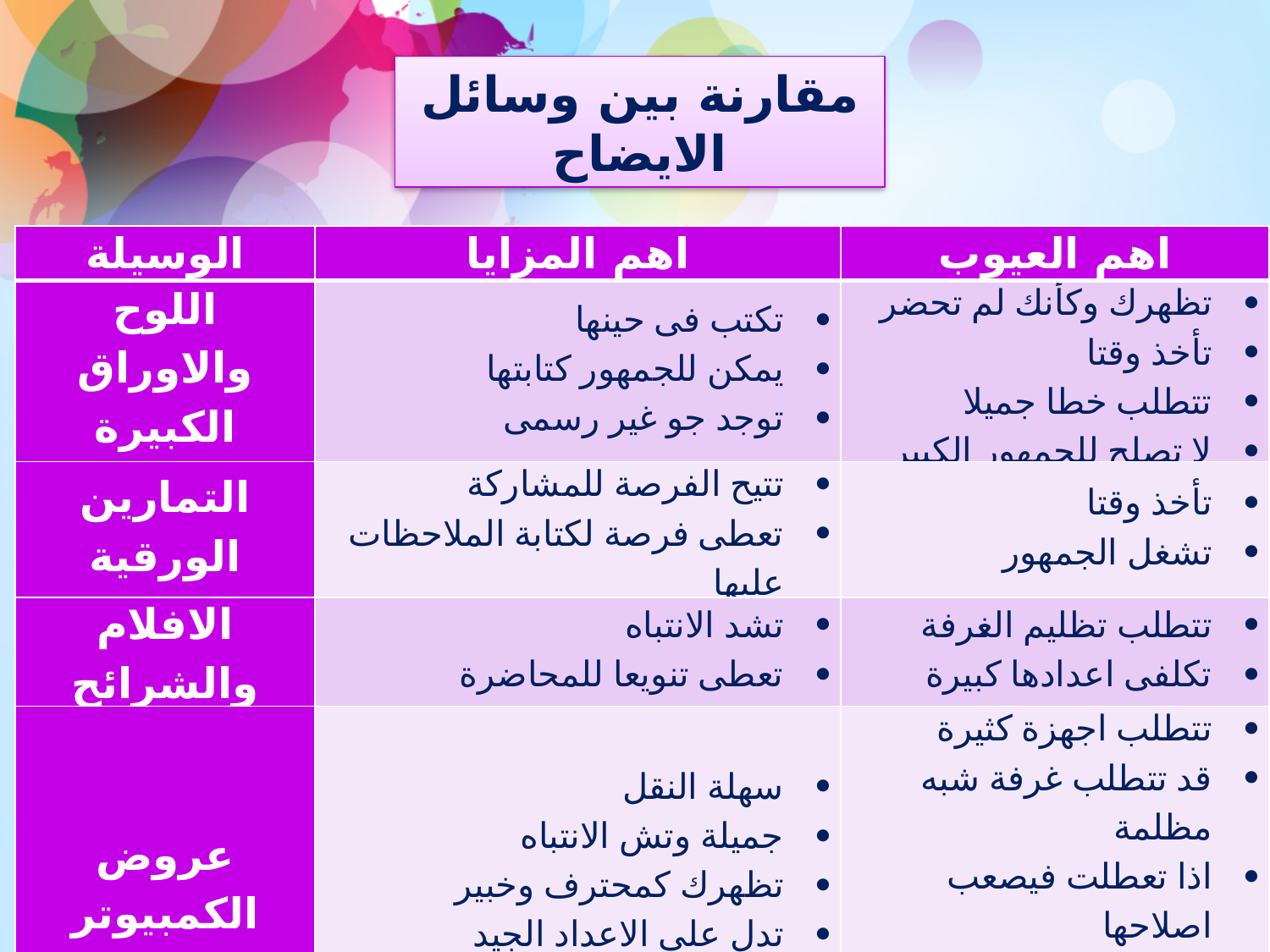

مقارنة بين وسائل الايضاح
| الوسيلة | اهم المزايا | اهم العيوب |
| --- | --- | --- |
| اللوح والاوراق الكبيرة | تكتب فى حينها يمكن للجمهور كتابتها توجد جو غير رسمى | تظهرك وكأنك لم تحضر تأخذ وقتا تتطلب خطا جميلا لا تصلح للجمهور الكبير |
| التمارين الورقية | تتيح الفرصة للمشاركة تعطى فرصة لكتابة الملاحظات عليها | تأخذ وقتا تشغل الجمهور |
| الافلام والشرائح | تشد الانتباه تعطى تنويعا للمحاضرة | تتطلب تظليم الغرفة تكلفى اعدادها كبيرة |
| عروض الكمبيوتر | سهلة النقل جميلة وتش الانتباه تظهرك كمحترف وخبير تدل على الاعداد الجيد اكثر الوسائل ابهارا للجمهور | تتطلب اجهزة كثيرة قد تتطلب غرفة شبه مظلمة اذا تعطلت فيصعب اصلاحها اعدادها يحتاج الى خبرة فنية قد تشغل الجمهور |